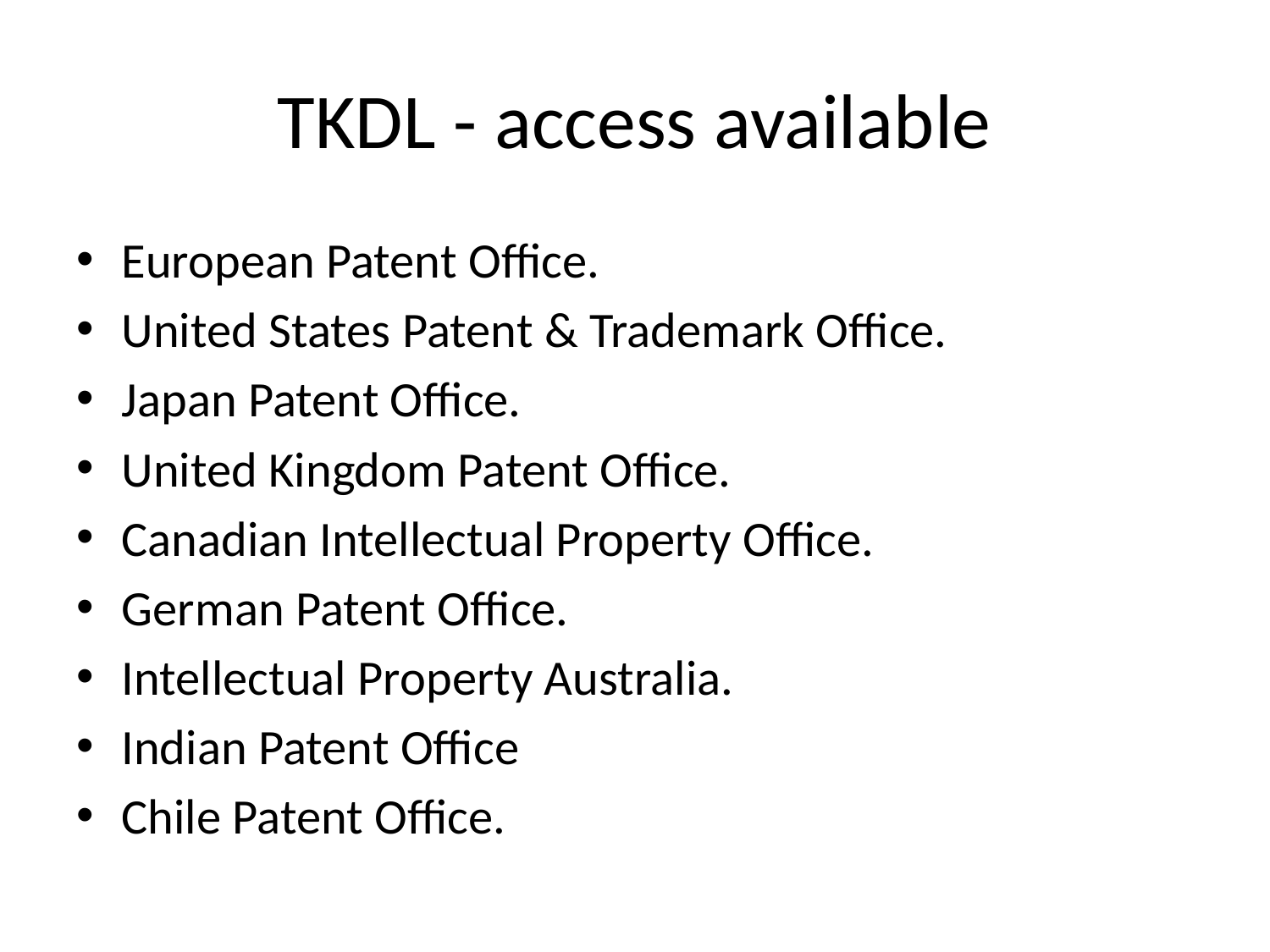

# TKDL - access available
European Patent Office.
United States Patent & Trademark Office.
Japan Patent Office.
United Kingdom Patent Office.
Canadian Intellectual Property Office.
German Patent Office.
Intellectual Property Australia.
Indian Patent Office
Chile Patent Office.